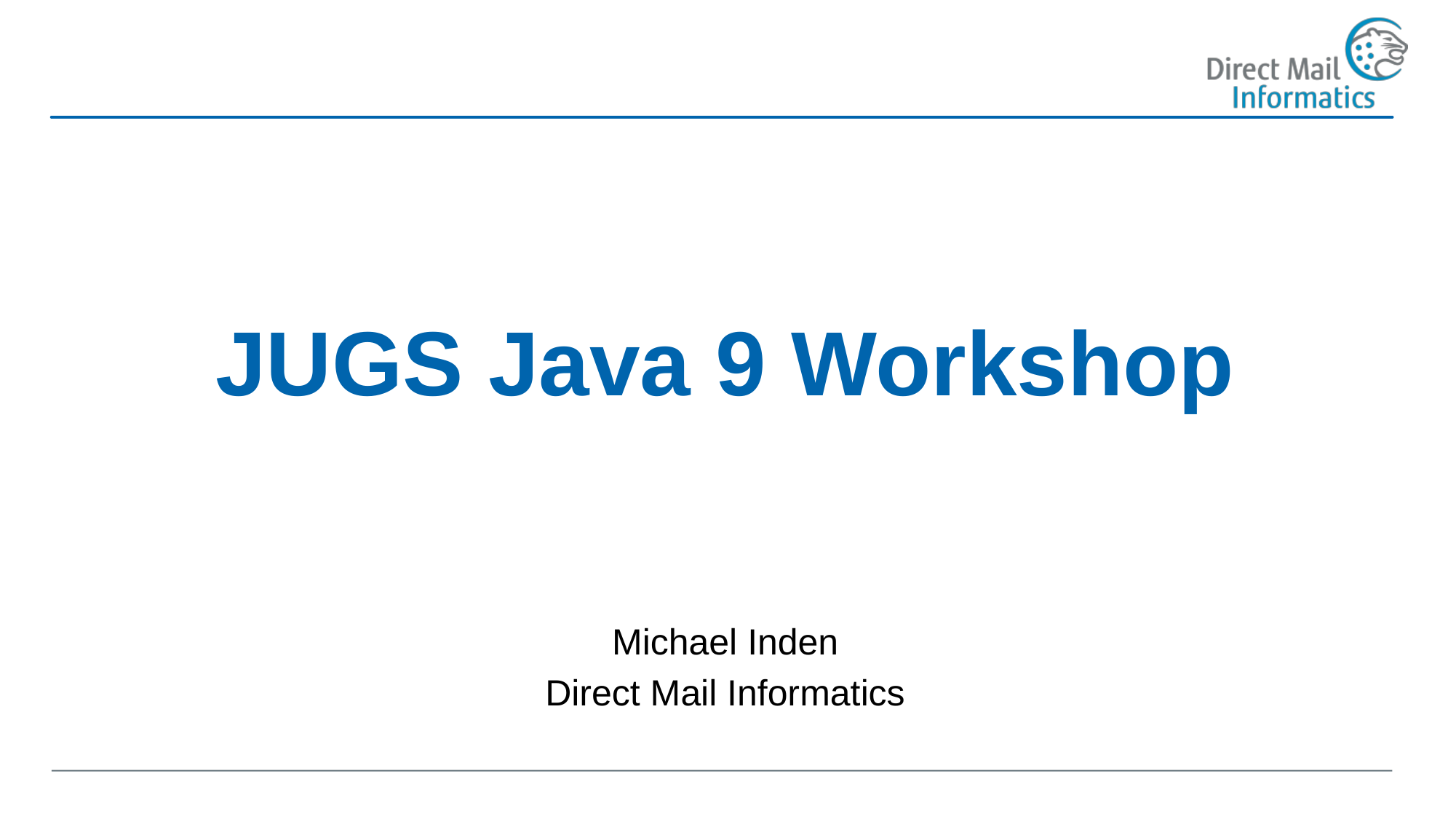

# JUGS Java 9 Workshop

Michael Inden
Direct Mail Informatics